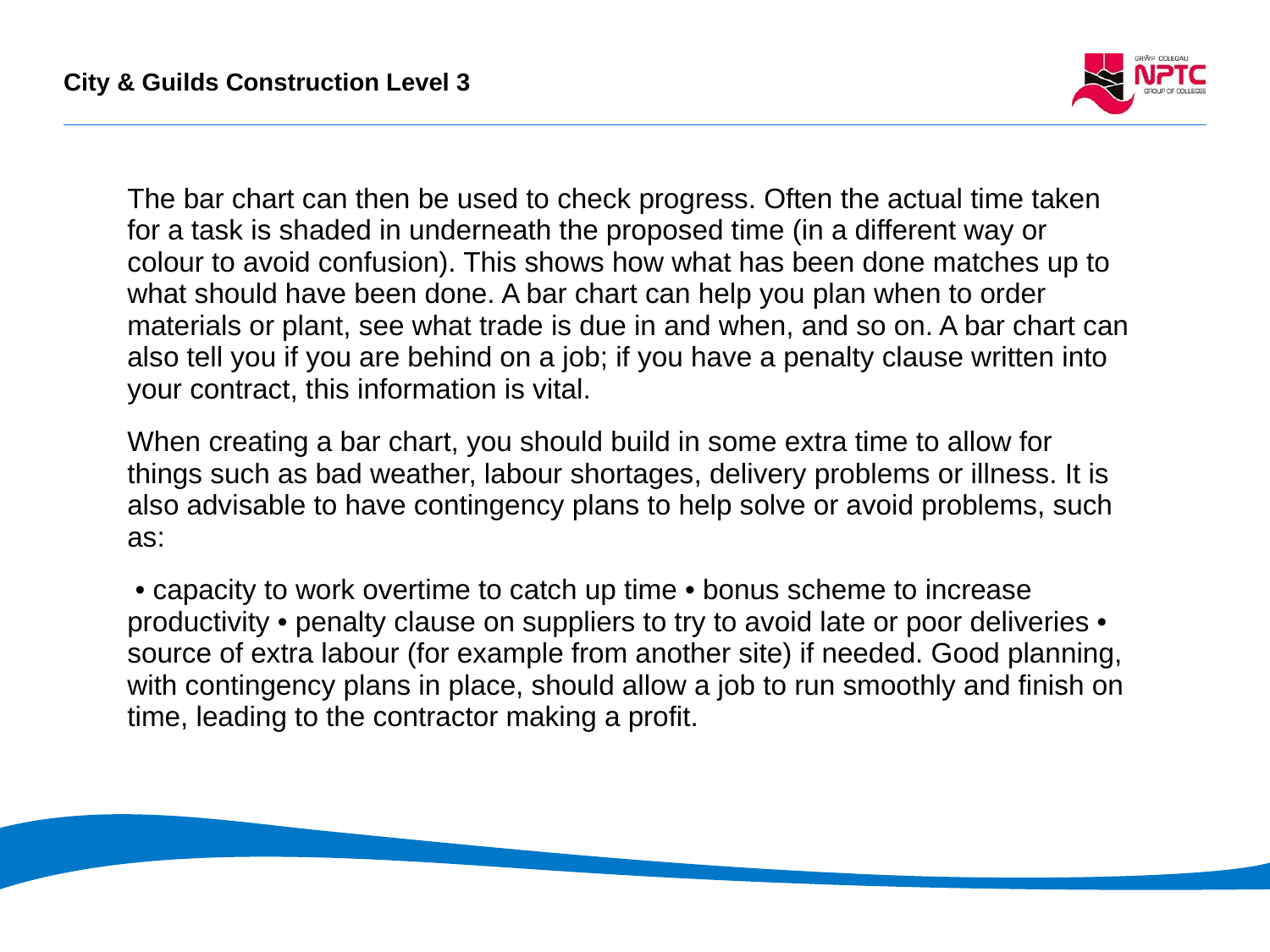

The bar chart can then be used to check progress. Often the actual time taken for a task is shaded in underneath the proposed time (in a different way or colour to avoid confusion). This shows how what has been done matches up to what should have been done. A bar chart can help you plan when to order materials or plant, see what trade is due in and when, and so on. A bar chart can also tell you if you are behind on a job; if you have a penalty clause written into your contract, this information is vital.
When creating a bar chart, you should build in some extra time to allow for things such as bad weather, labour shortages, delivery problems or illness. It is also advisable to have contingency plans to help solve or avoid problems, such as:
 • capacity to work overtime to catch up time • bonus scheme to increase productivity • penalty clause on suppliers to try to avoid late or poor deliveries • source of extra labour (for example from another site) if needed. Good planning, with contingency plans in place, should allow a job to run smoothly and finish on time, leading to the contractor making a profit.